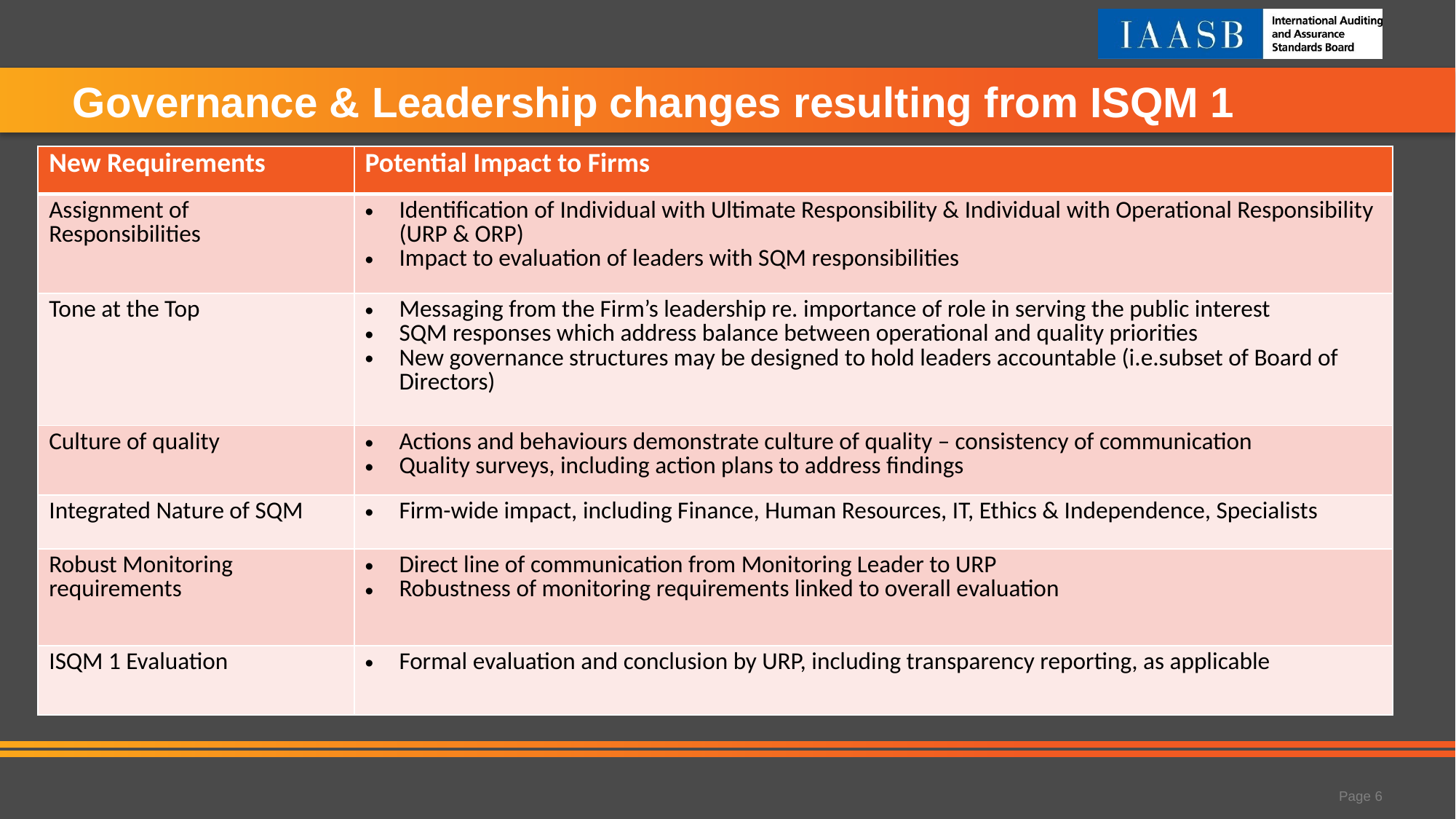

# Governance & Leadership changes resulting from ISQM 1
| New Requirements | Potential Impact to Firms |
| --- | --- |
| Assignment of Responsibilities | Identification of Individual with Ultimate Responsibility & Individual with Operational Responsibility (URP & ORP) Impact to evaluation of leaders with SQM responsibilities |
| Tone at the Top | Messaging from the Firm’s leadership re. importance of role in serving the public interest SQM responses which address balance between operational and quality priorities New governance structures may be designed to hold leaders accountable (i.e.subset of Board of Directors) |
| Culture of quality | Actions and behaviours demonstrate culture of quality – consistency of communication Quality surveys, including action plans to address findings |
| Integrated Nature of SQM | Firm-wide impact, including Finance, Human Resources, IT, Ethics & Independence, Specialists |
| Robust Monitoring requirements | Direct line of communication from Monitoring Leader to URP Robustness of monitoring requirements linked to overall evaluation |
| ISQM 1 Evaluation | Formal evaluation and conclusion by URP, including transparency reporting, as applicable |
Page 6